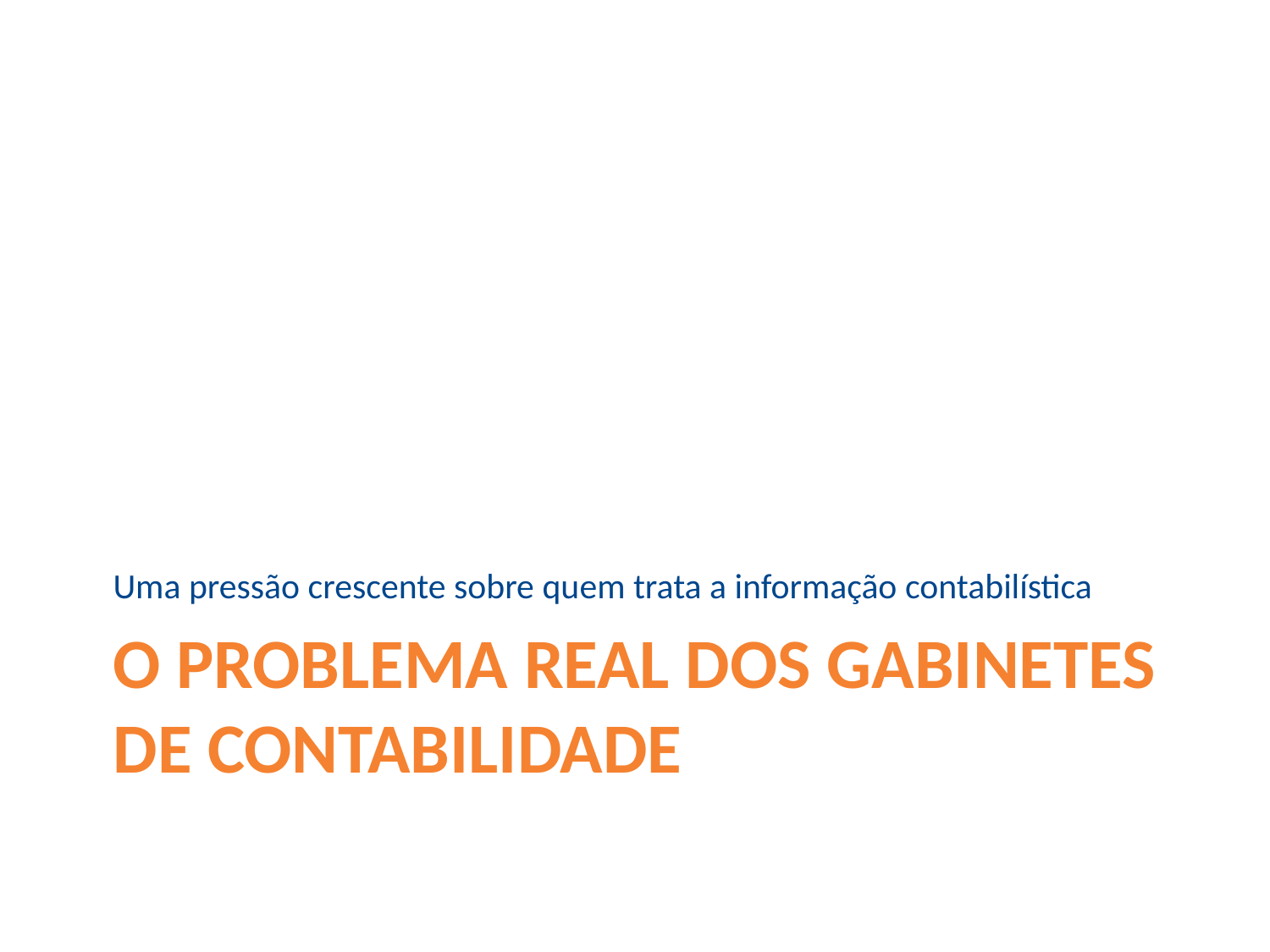

Uma pressão crescente sobre quem trata a informação contabilística
# O problema real dos gabinetes de contabilidade